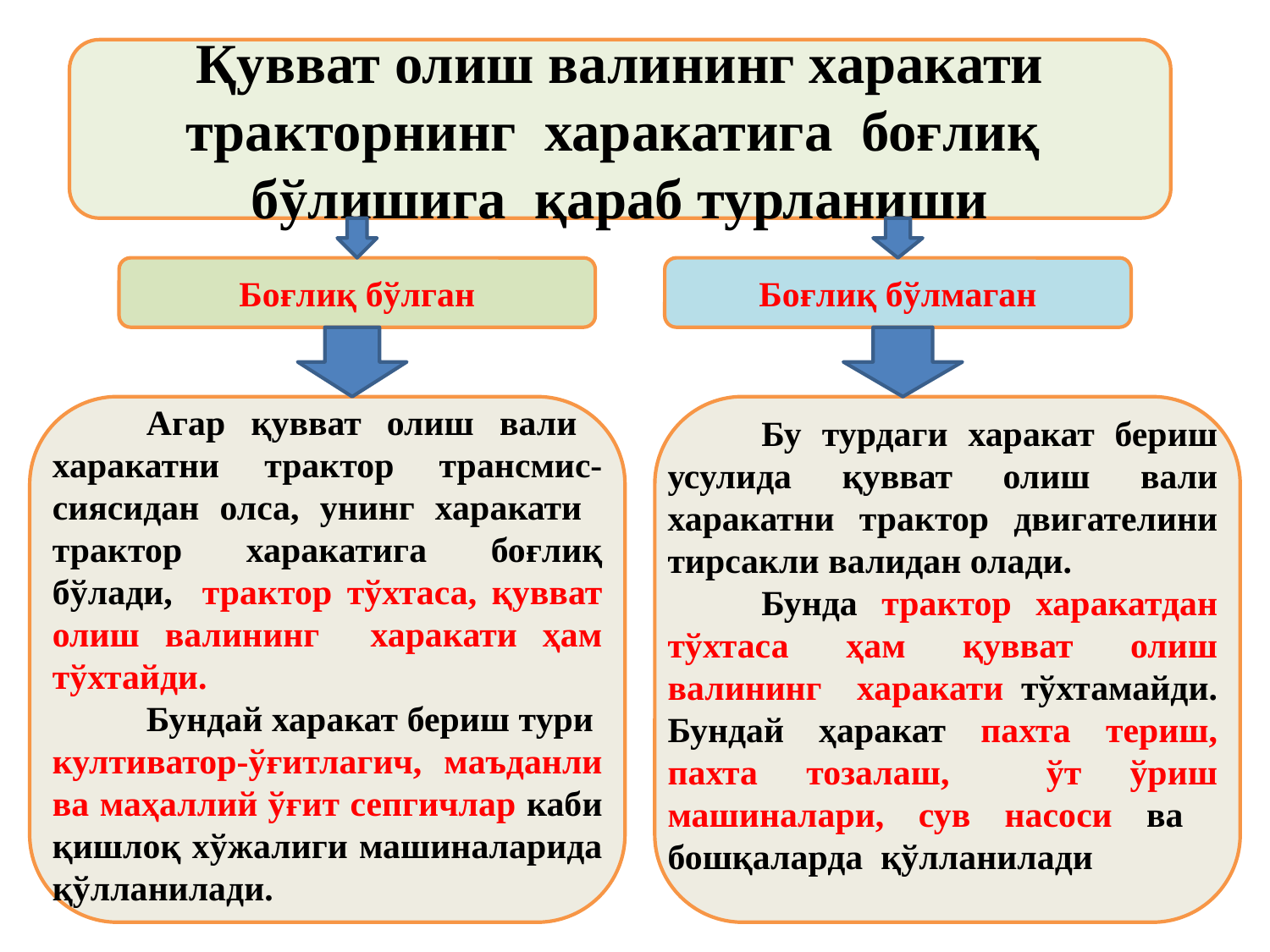

Қувват олиш валининг харакати тракторнинг  харакатига  боғлиқ  бўлишига  қараб турланиши

Боғлиқ бўлган
Боғлиқ бўлмаган

Агар қувват олиш вали  харакатни трактор трансмис-сиясидан олса, унинг харакати  трактор харакатига боғлиқ бўлади,  трактор тўхтаса, қувват олиш валининг  харакати ҳам тўхтайди.
Бундай харакат бериш тури  култиватор-ўғитлагич, маъданли ва маҳаллий ўғит сепгичлар каби қишлоқ хўжалиги машиналарида қўлланилади.

Бу турдаги харакат бериш усулида қувват олиш вали харакатни трактор двигателини тирсакли валидан олади.
Бунда трактор харакатдан тўхтаса ҳам қувват олиш валининг  харакати тўхтамайди. Бундай ҳаракат пахта териш, пахта тозалаш,  ўт ўриш машиналари, сув насоси ва  бошқаларда  қўлланилади